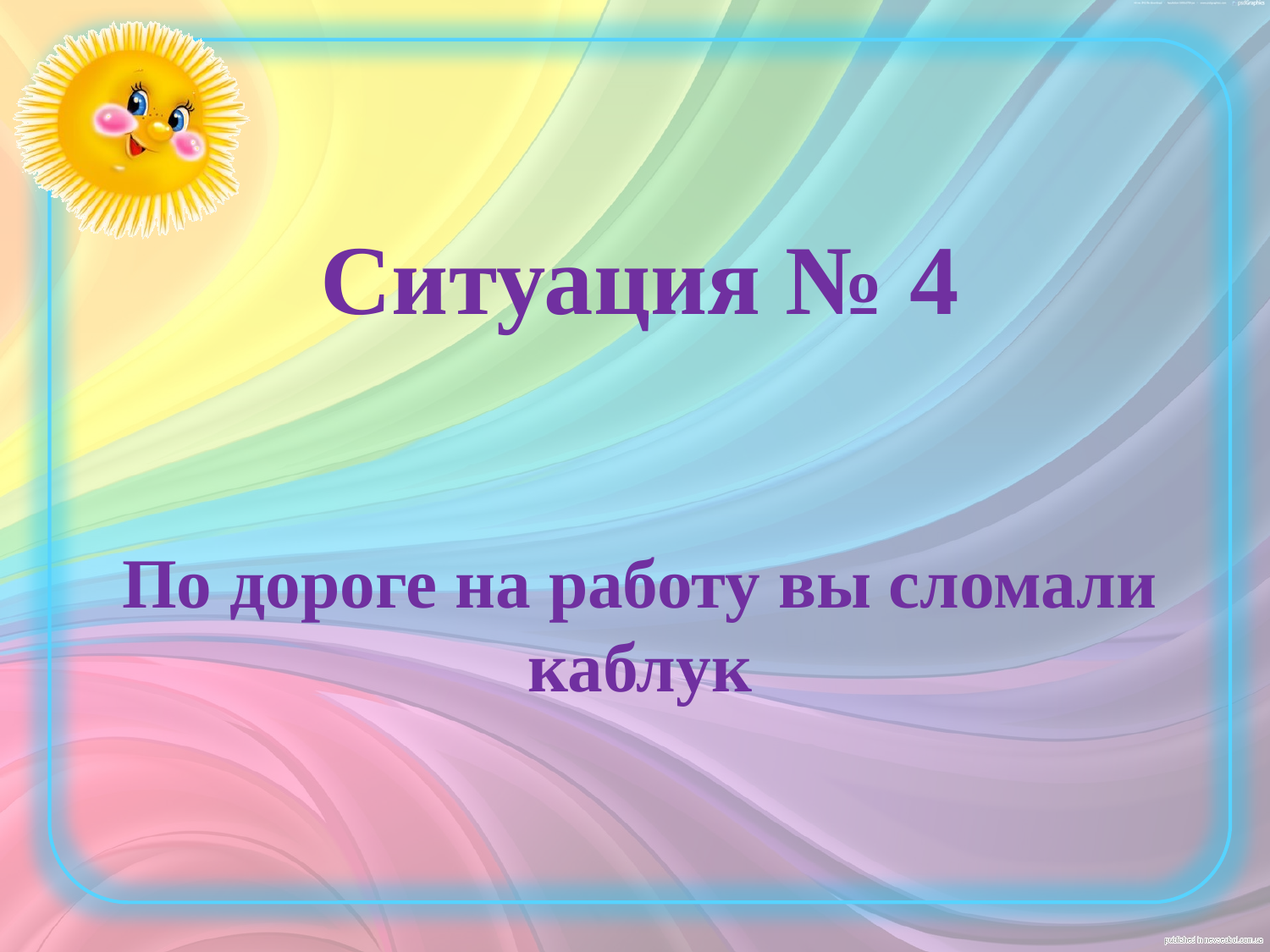

# Ситуация № 4 По дороге на работу вы сломали каблук